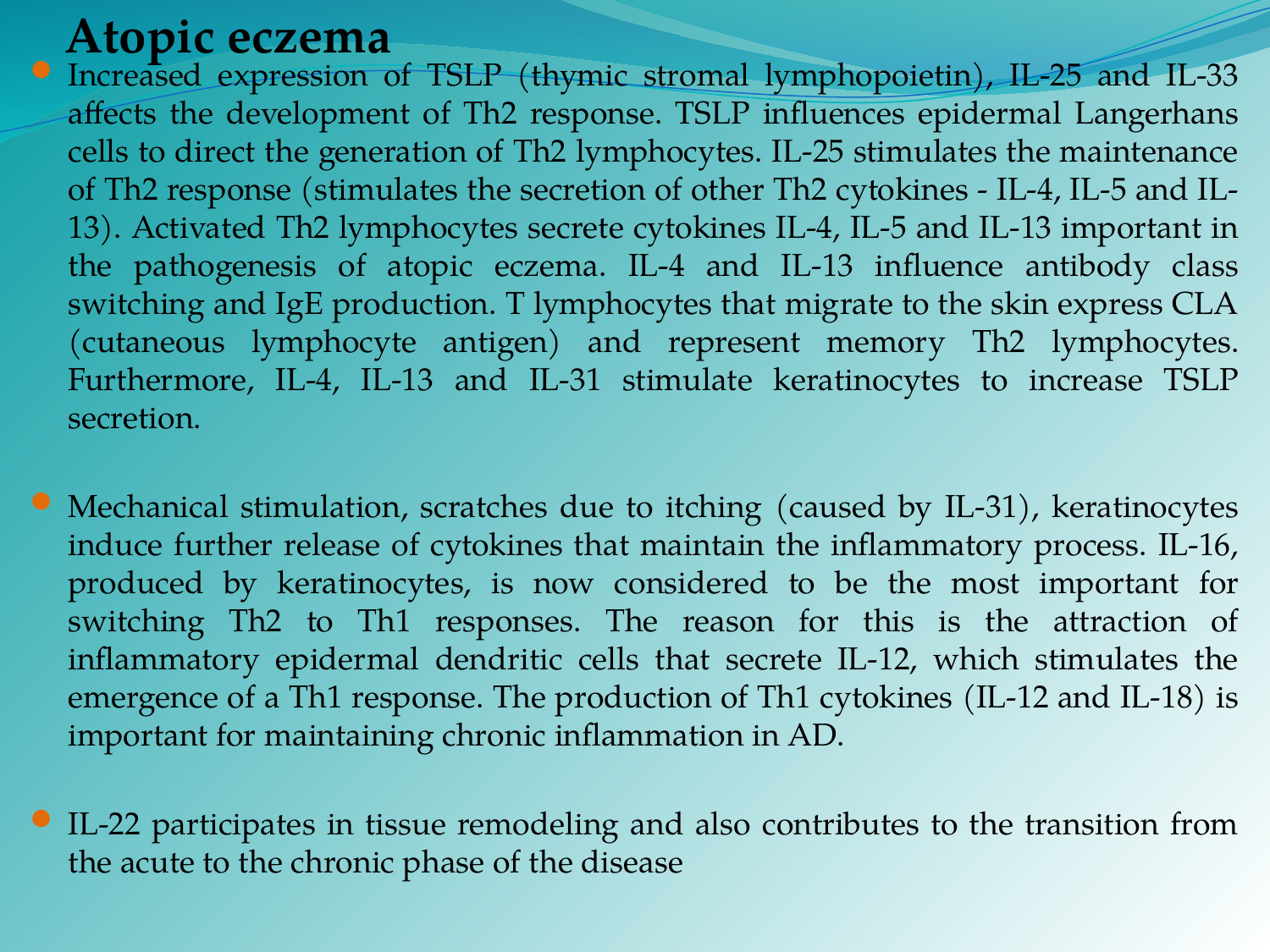

# Atopic eczema
Increased expression of TSLP (thymic stromal lymphopoietin), IL-25 and IL-33 affects the development of Th2 response. TSLP influences epidermal Langerhans cells to direct the generation of Th2 lymphocytes. IL-25 stimulates the maintenance of Th2 response (stimulates the secretion of other Th2 cytokines - IL-4, IL-5 and IL-13). Activated Th2 lymphocytes secrete cytokines IL-4, IL-5 and IL-13 important in the pathogenesis of atopic eczema. IL-4 and IL-13 influence antibody class switching and IgE production. T lymphocytes that migrate to the skin express CLA (cutaneous lymphocyte antigen) and represent memory Th2 lymphocytes. Furthermore, IL-4, IL-13 and IL-31 stimulate keratinocytes to increase TSLP secretion.

Mechanical stimulation, scratches due to itching (caused by IL-31), keratinocytes induce further release of cytokines that maintain the inflammatory process. IL-16, produced by keratinocytes, is now considered to be the most important for switching Th2 to Th1 responses. The reason for this is the attraction of inflammatory epidermal dendritic cells that secrete IL-12, which stimulates the emergence of a Th1 response. The production of Th1 cytokines (IL-12 and IL-18) is important for maintaining chronic inflammation in AD.

IL-22 participates in tissue remodeling and also contributes to the transition from the acute to the chronic phase of the disease